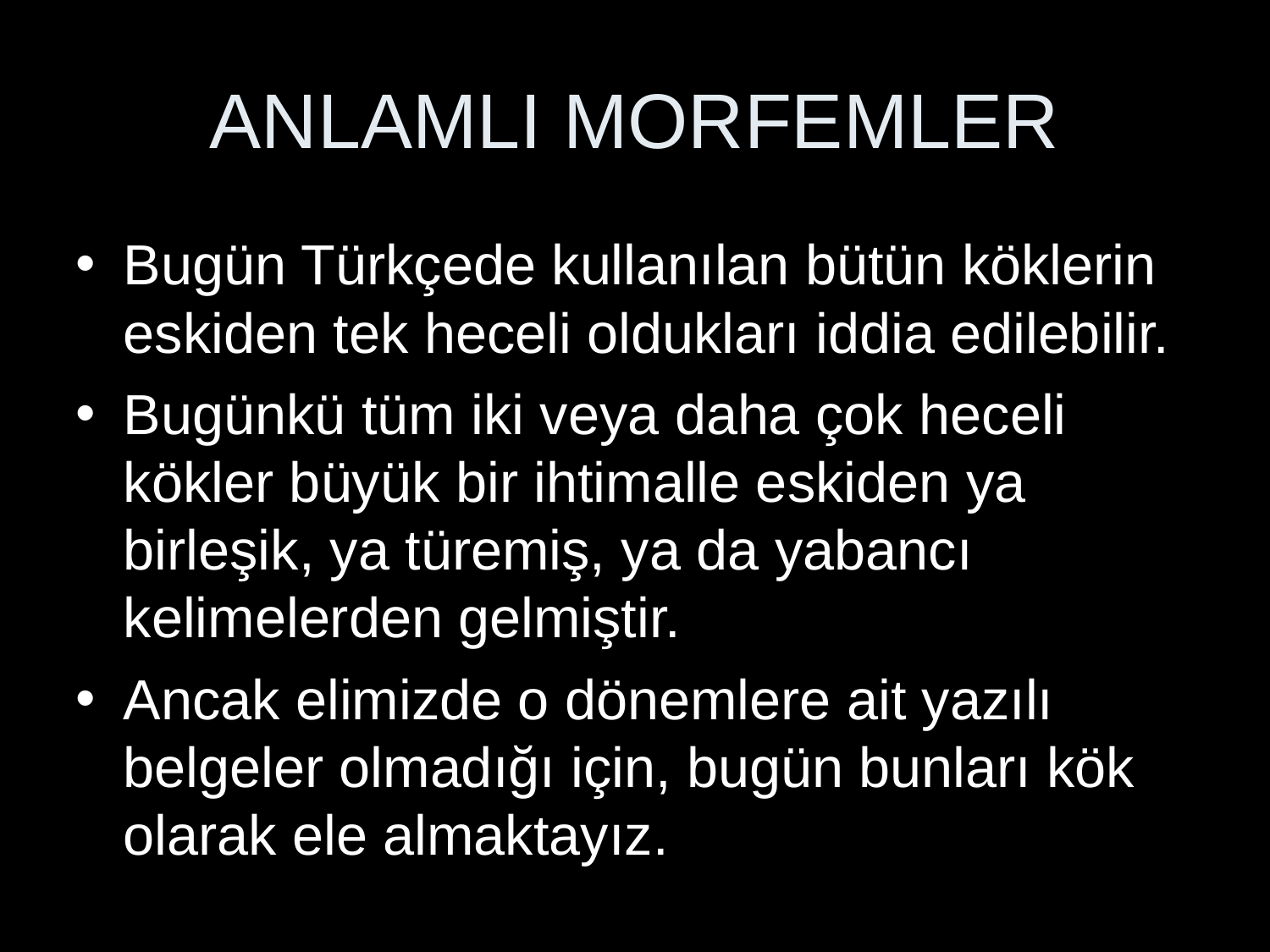

# ANLAMLI MORFEMLER
Bugün Türkçede kullanılan bütün köklerin eskiden tek heceli oldukları iddia edilebilir.
Bugünkü tüm iki veya daha çok heceli kökler büyük bir ihtimalle eskiden ya birleşik, ya türemiş, ya da yabancı kelimelerden gelmiştir.
Ancak elimizde o dönemlere ait yazılı belgeler olmadığı için, bugün bunları kök olarak ele almaktayız.